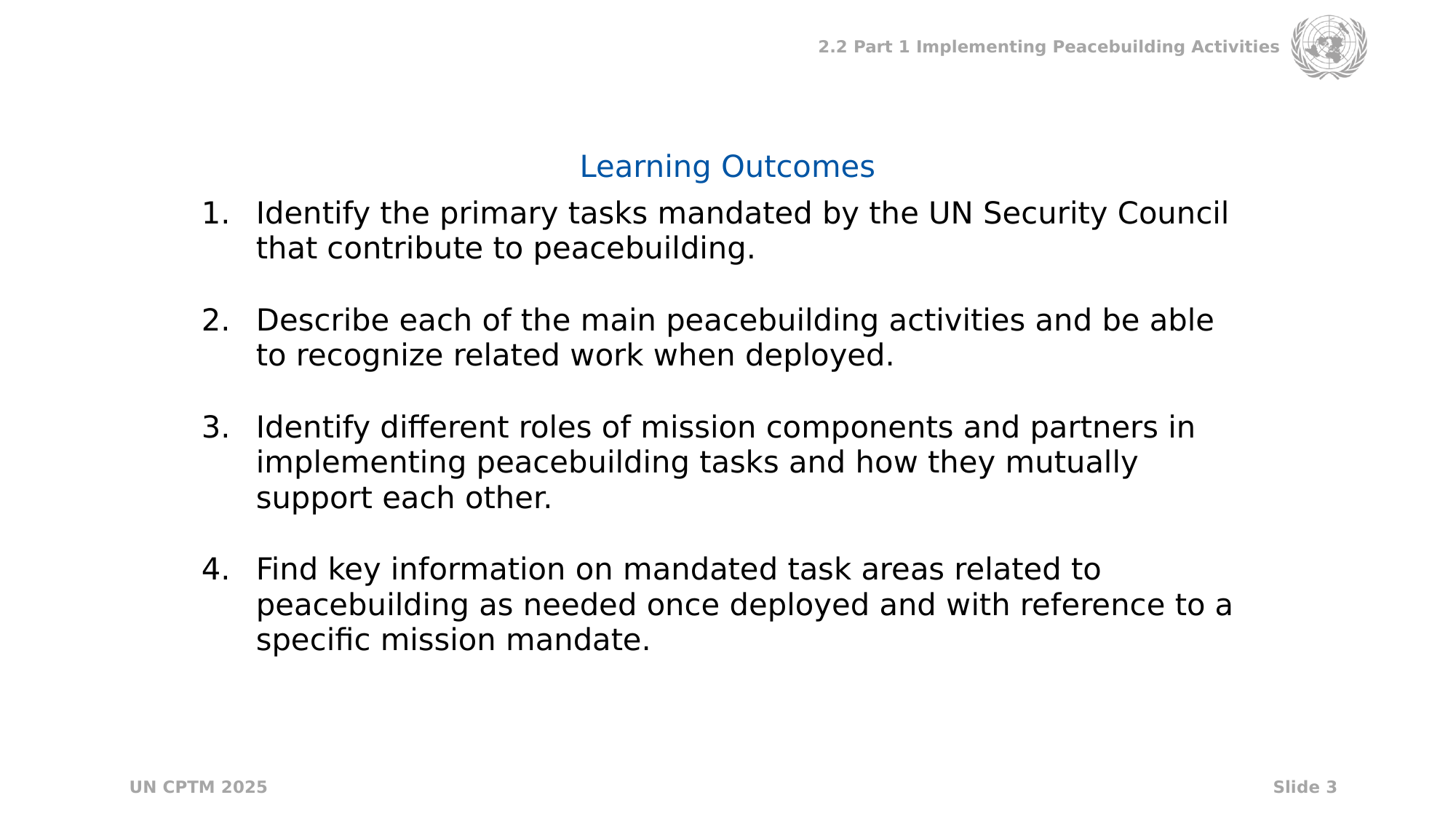

| Learning Outcomes |
| --- |
| Identify the primary tasks mandated by the UN Security Council that contribute to peacebuilding. Describe each of the main peacebuilding activities and be able to recognize related work when deployed. Identify different roles of mission components and partners in implementing peacebuilding tasks and how they mutually support each other. Find key information on mandated task areas related to peacebuilding as needed once deployed and with reference to a specific mission mandate. |